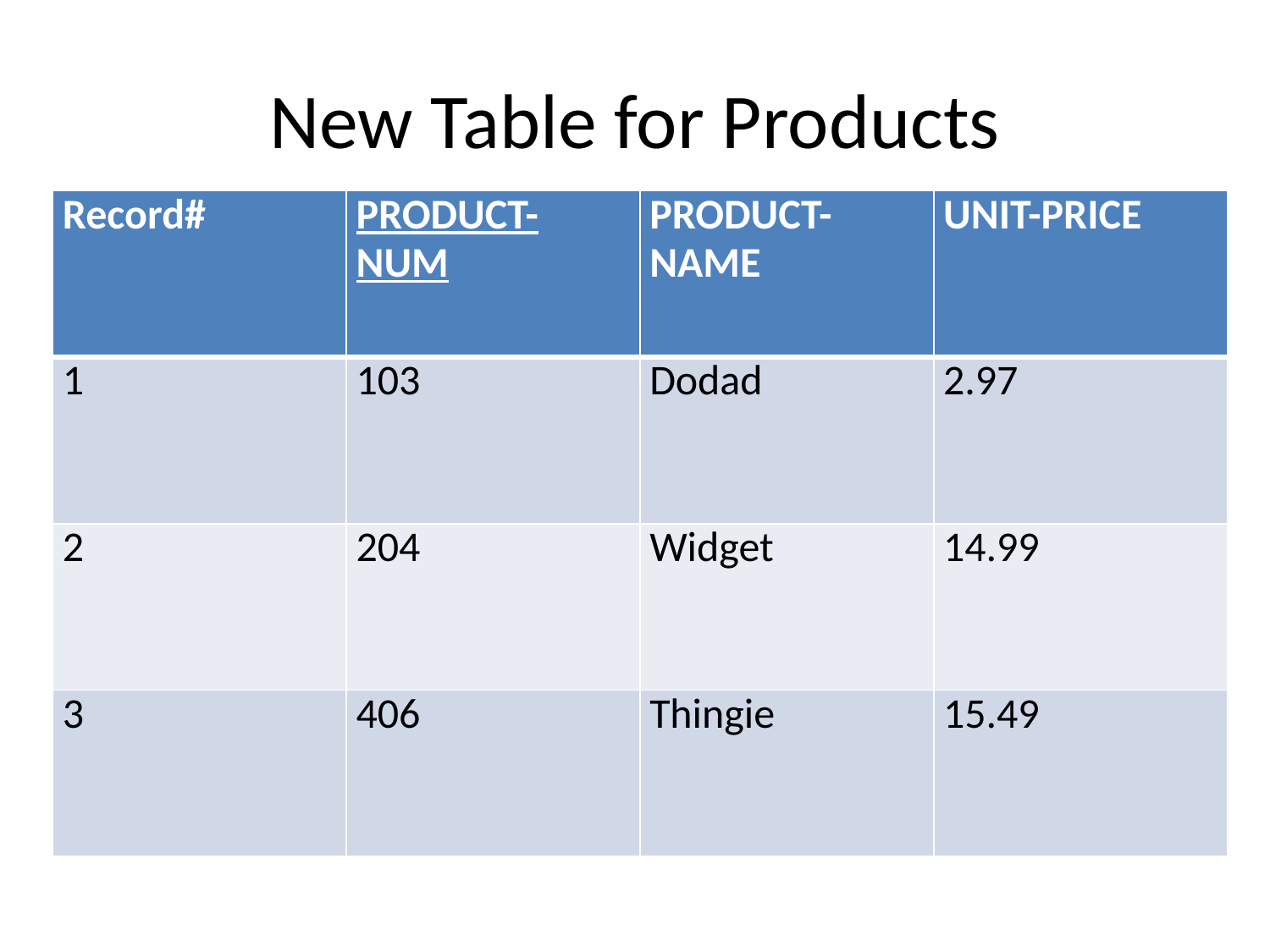

# New Table for Products
| Record# | PRODUCT-NUM | PRODUCT-NAME | UNIT-PRICE |
| --- | --- | --- | --- |
| 1 | 103 | Dodad | 2.97 |
| 2 | 204 | Widget | 14.99 |
| 3 | 406 | Thingie | 15.49 |